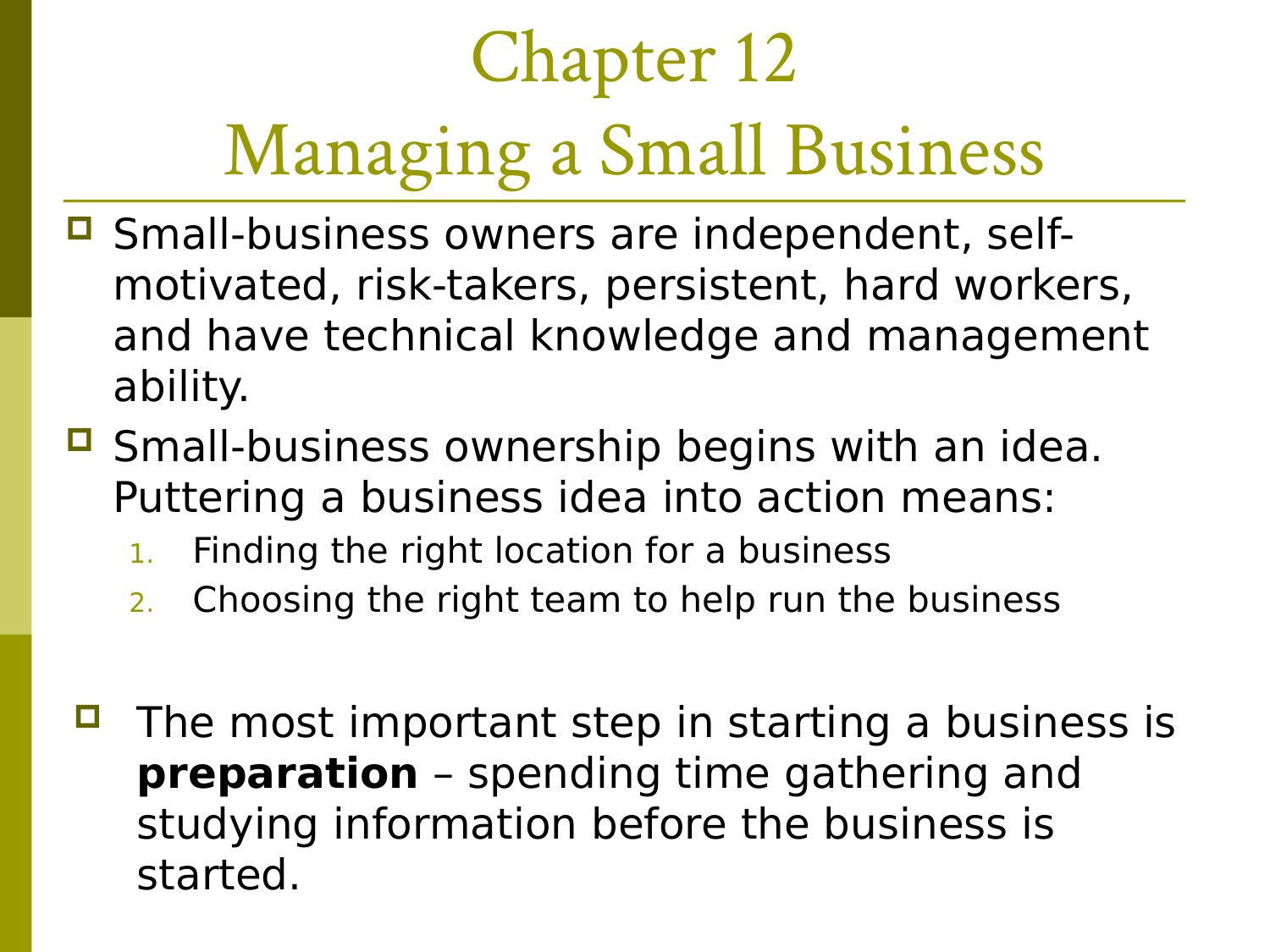

# Chapter 12 Managing a Small Business
Small-business owners are independent, self-motivated, risk-takers, persistent, hard workers, and have technical knowledge and management ability.
Small-business ownership begins with an idea. Puttering a business idea into action means:
Finding the right location for a business
Choosing the right team to help run the business

The most important step in starting a business is preparation – spending time gathering and studying information before the business is started.